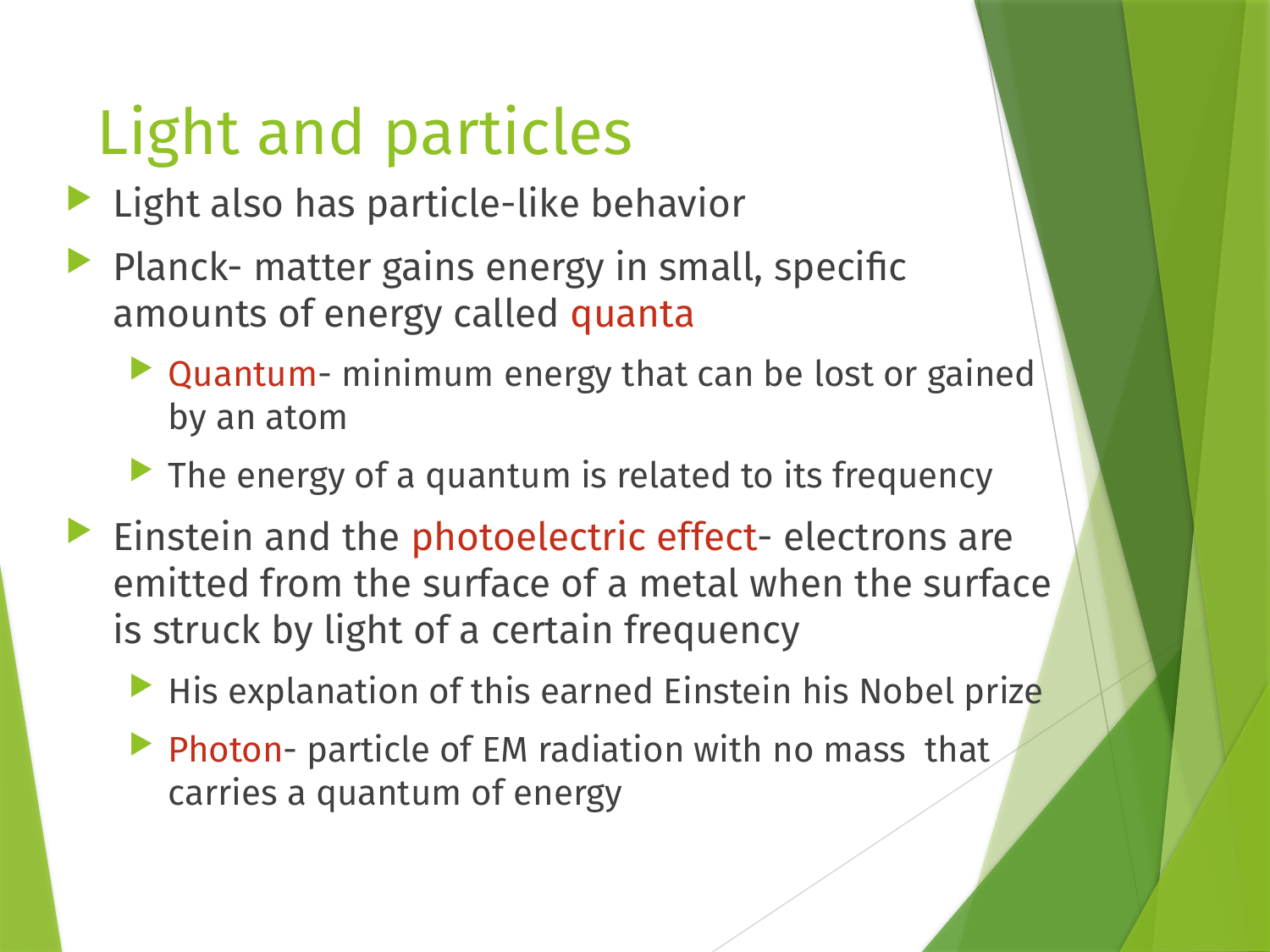

# Light and particles
Light also has particle-like behavior
Planck- matter gains energy in small, specific amounts of energy called quanta
Quantum- minimum energy that can be lost or gained by an atom
The energy of a quantum is related to its frequency
Einstein and the photoelectric effect- electrons are emitted from the surface of a metal when the surface is struck by light of a certain frequency
His explanation of this earned Einstein his Nobel prize
Photon- particle of EM radiation with no mass  that carries a quantum of energy